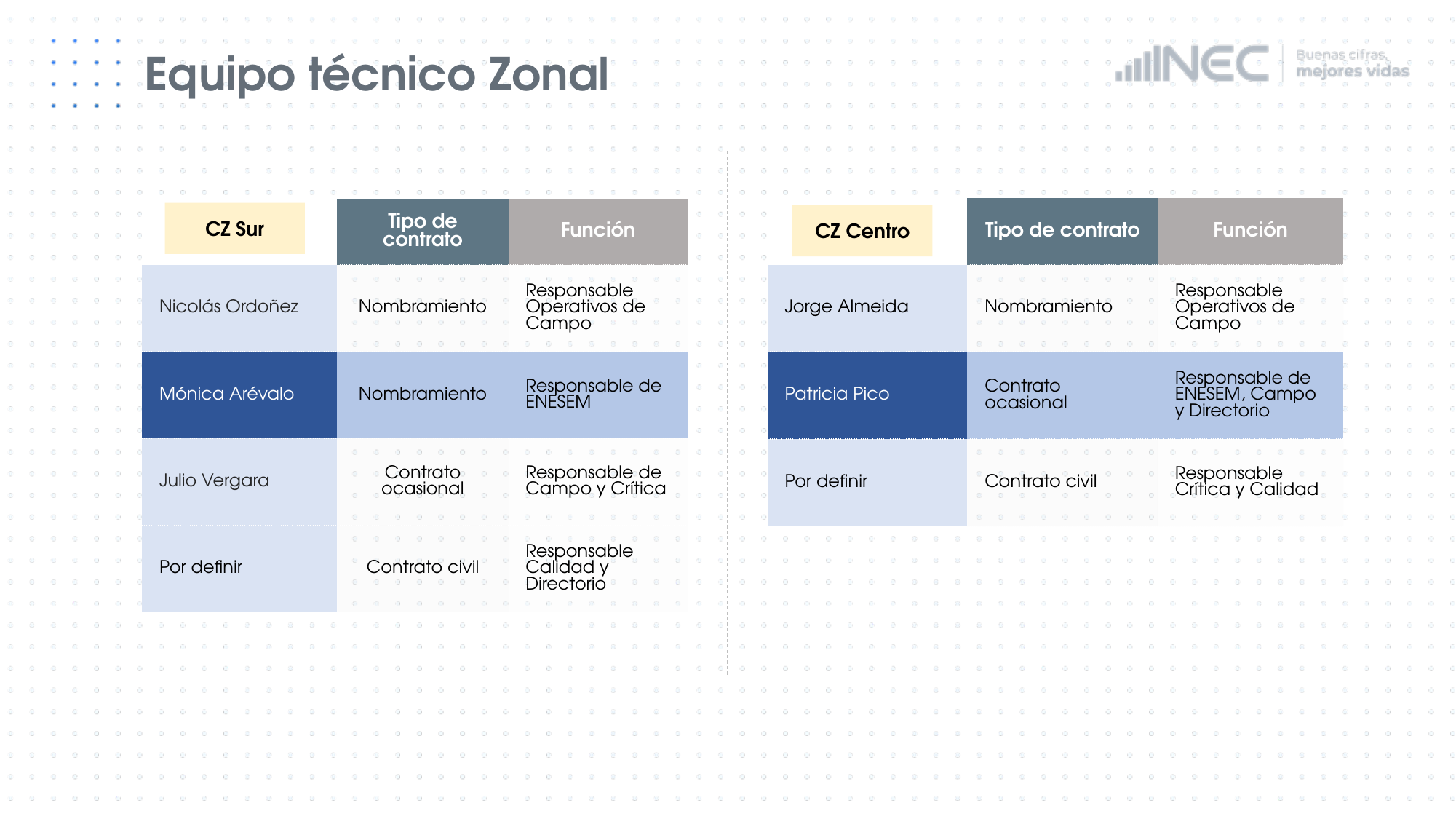

# Equipo técnico Zonal
|  | Tipo de contrato | Función |
| --- | --- | --- |
| Jorge Almeida | Nombramiento | Responsable Operativos de Campo |
| Patricia Pico | Contrato ocasional | Responsable de ENESEM, Campo y Directorio |
| Por definir | Contrato civil | Responsable Crítica y Calidad |
|  | Tipo de contrato | Función |
| --- | --- | --- |
| Nicolás Ordoñez | Nombramiento | Responsable Operativos de Campo |
| Mónica Arévalo | Nombramiento | Responsable de ENESEM |
| Julio Vergara | Contrato ocasional | Responsable de Campo y Crítica |
| Por definir | Contrato civil | Responsable Calidad y Directorio |
CZ Sur
CZ Centro